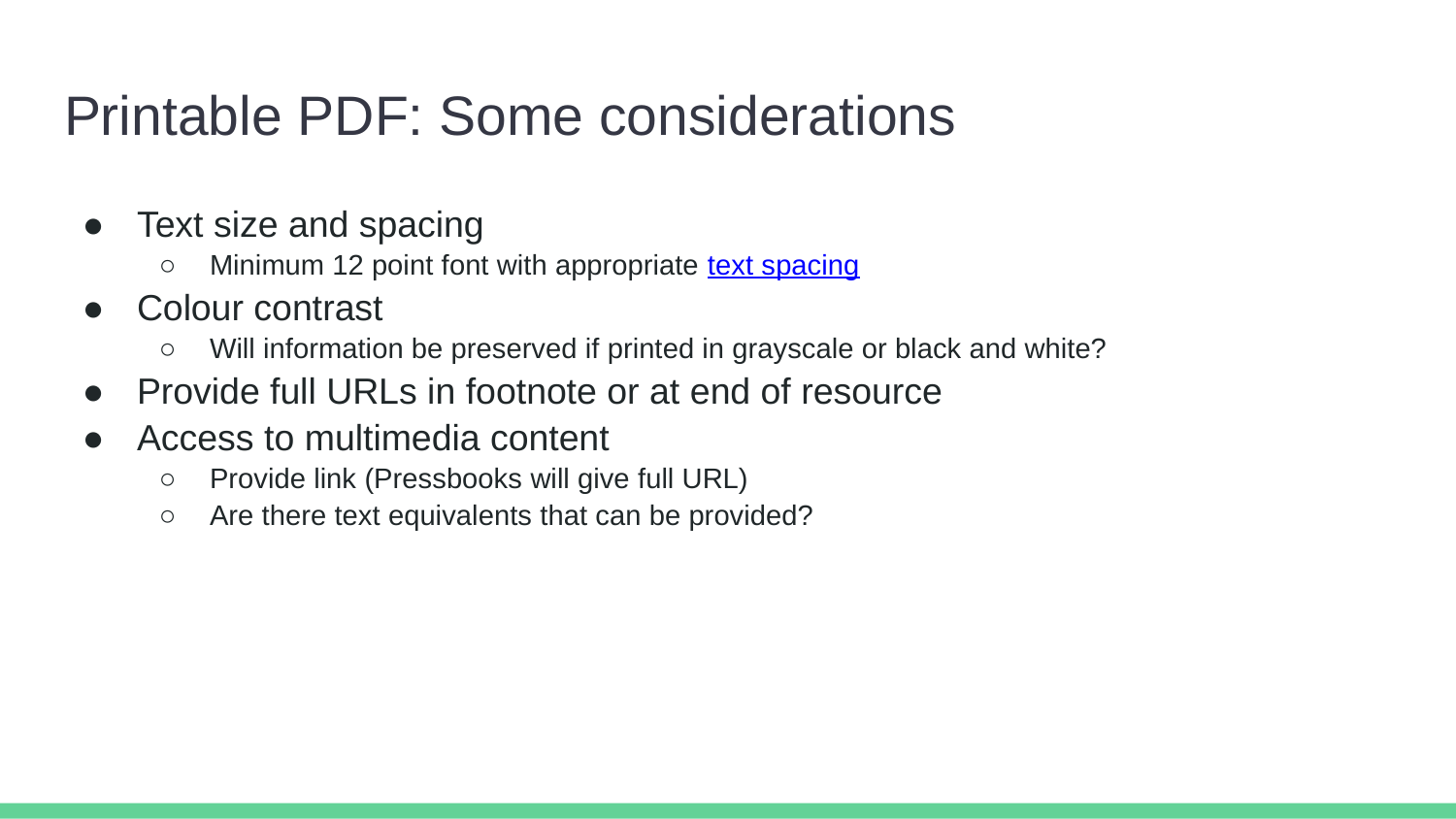

# Printable PDF: Some considerations
Text size and spacing
Minimum 12 point font with appropriate text spacing
Colour contrast
Will information be preserved if printed in grayscale or black and white?
Provide full URLs in footnote or at end of resource
Access to multimedia content
Provide link (Pressbooks will give full URL)
Are there text equivalents that can be provided?